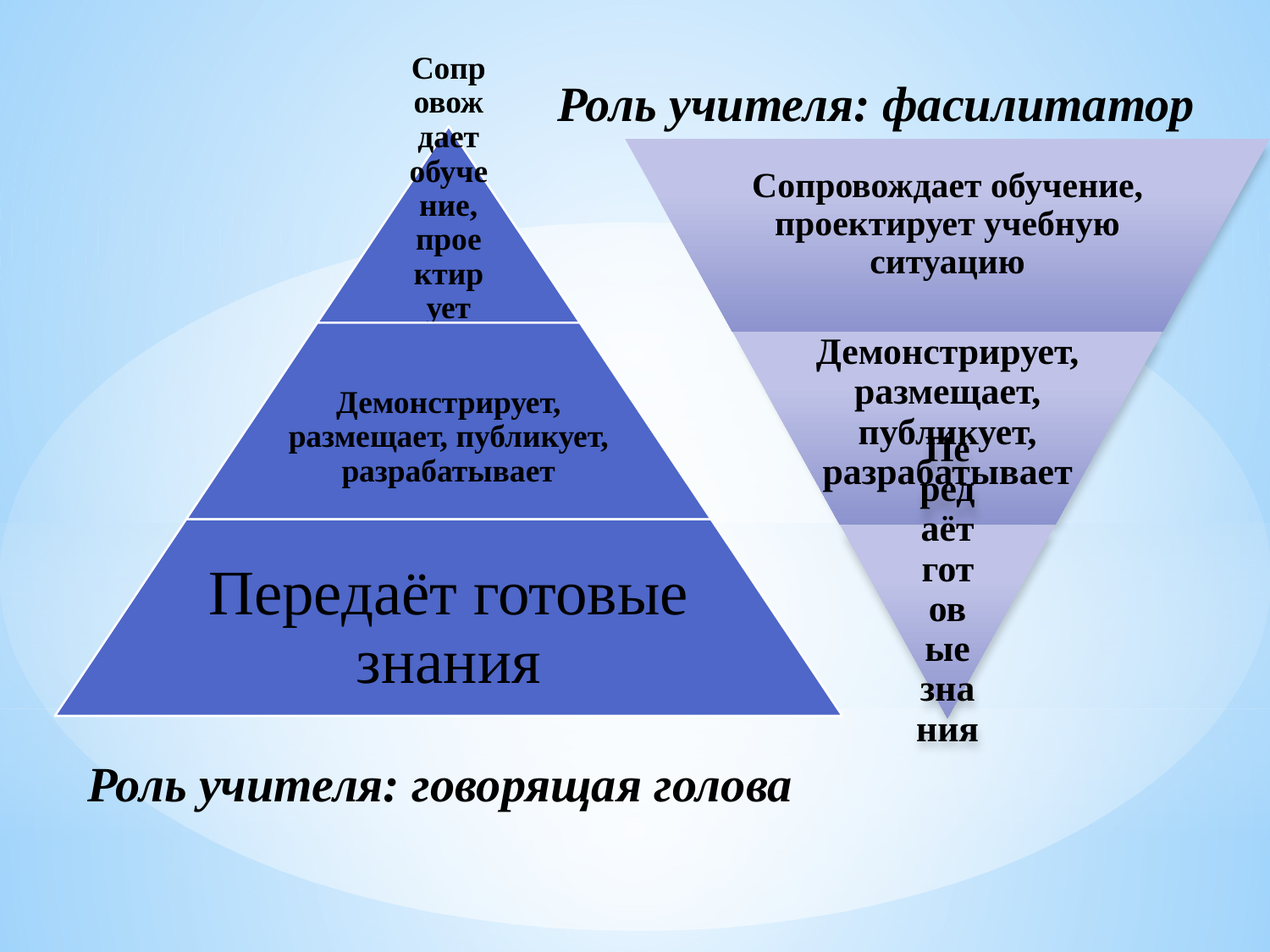

Роль учителя: фасилитатор
Сопровождает обучение, проектирует учебную ситуацию
Демонстрирует, размещает, публикует, разрабатывает
Передаёт готовые знания
Сопровождает обучение, проектирует учебную ситуацию
Демонстрирует, размещает, публикует, разрабатывает
Передаёт готовые знания
Роль учителя: говорящая голова